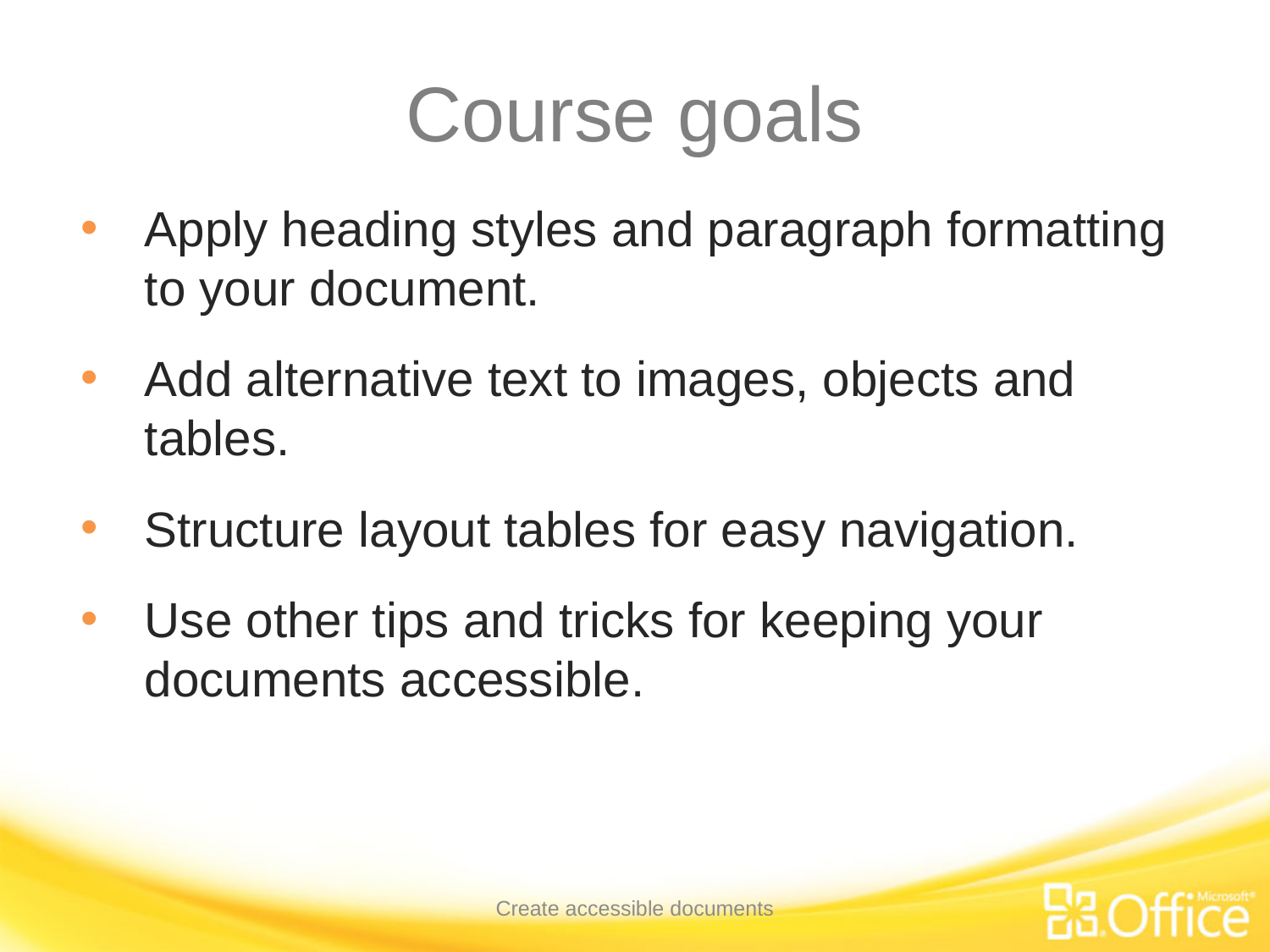

# Course goals
Apply heading styles and paragraph formatting to your document.
Add alternative text to images, objects and tables.
Structure layout tables for easy navigation.
Use other tips and tricks for keeping your documents accessible.
Create accessible documents